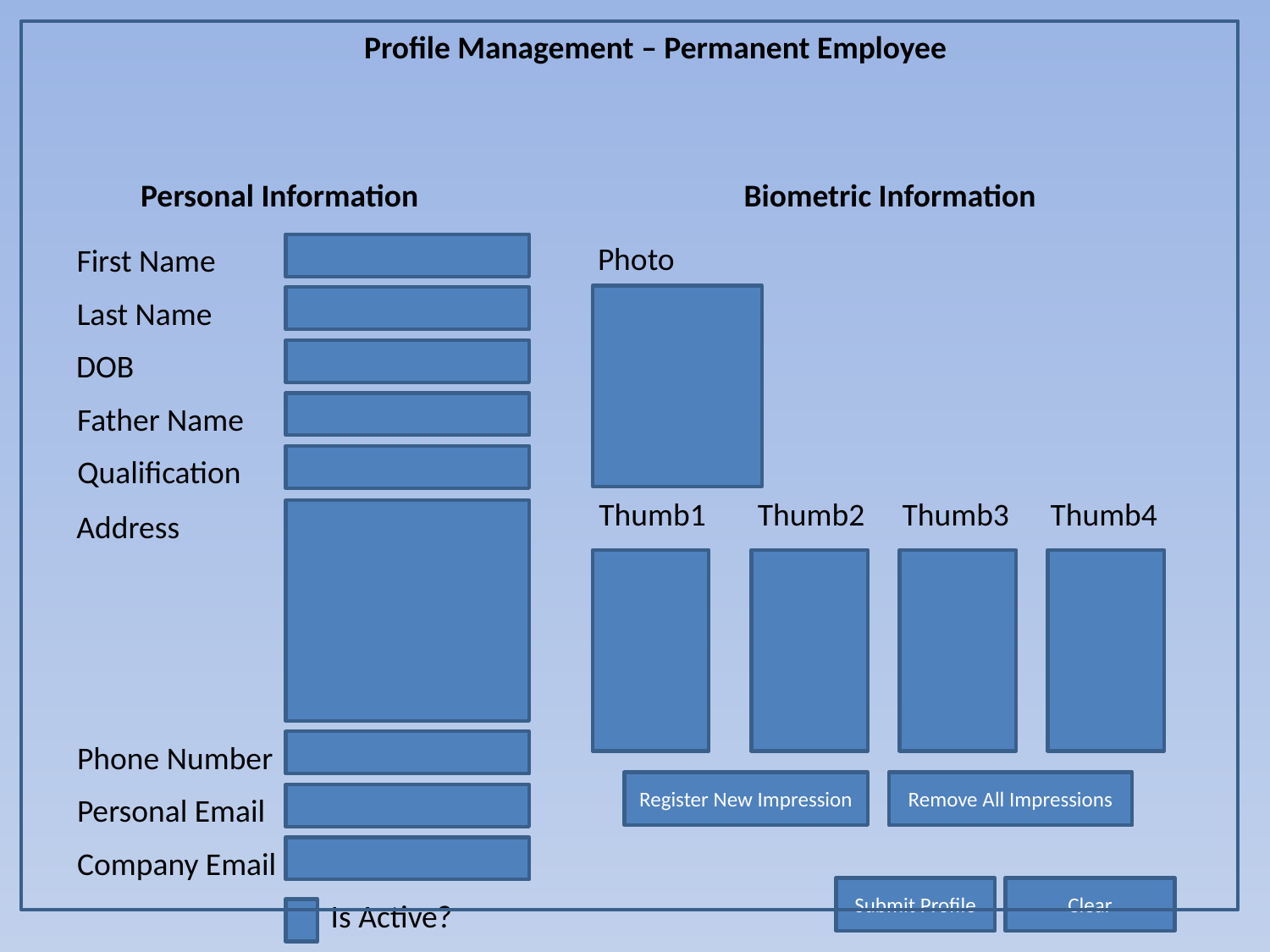

Profile Management – Permanent Employee
Personal Information
Biometric Information
Photo
First Name

Last Name

DOB

Father Name

Qualification

Thumb1
Thumb2
Thumb3
Thumb4
Address

Phone Number

Register New Impression
Remove All Impressions
Personal Email

Company Email

Submit Profile
Clear
Is Active?